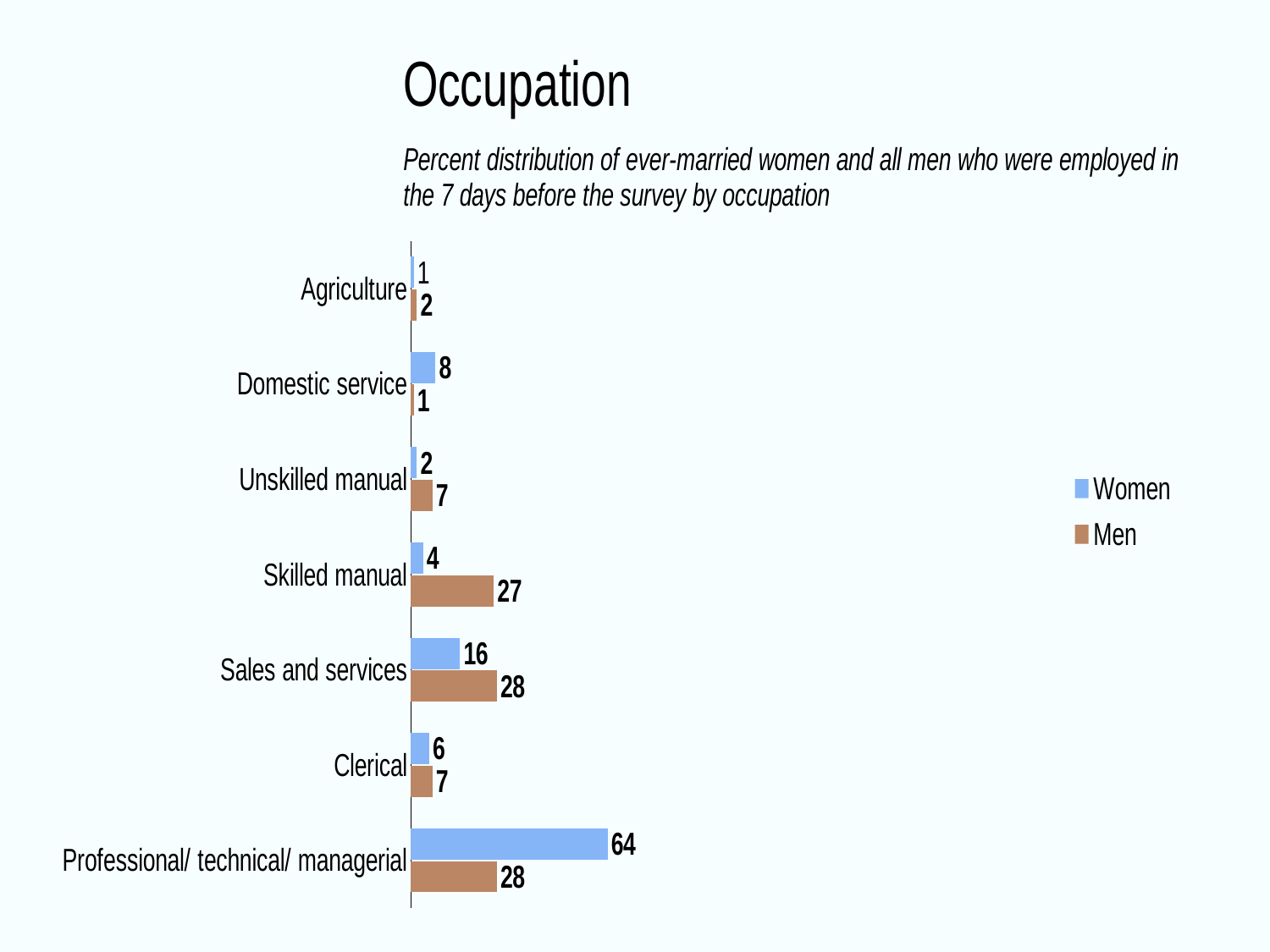

### Chart

| Category | Men | Women |
|---|---|---|
| Professional/ technical/ managerial | 28.0 | 64.0 |
| Clerical | 7.0 | 6.0 |
| Sales and services | 28.0 | 16.0 |
| Skilled manual | 27.0 | 4.0 |
| Unskilled manual | 7.0 | 2.0 |
| Domestic service | 1.0 | 8.0 |
| Agriculture | 2.0 | 1.0 |